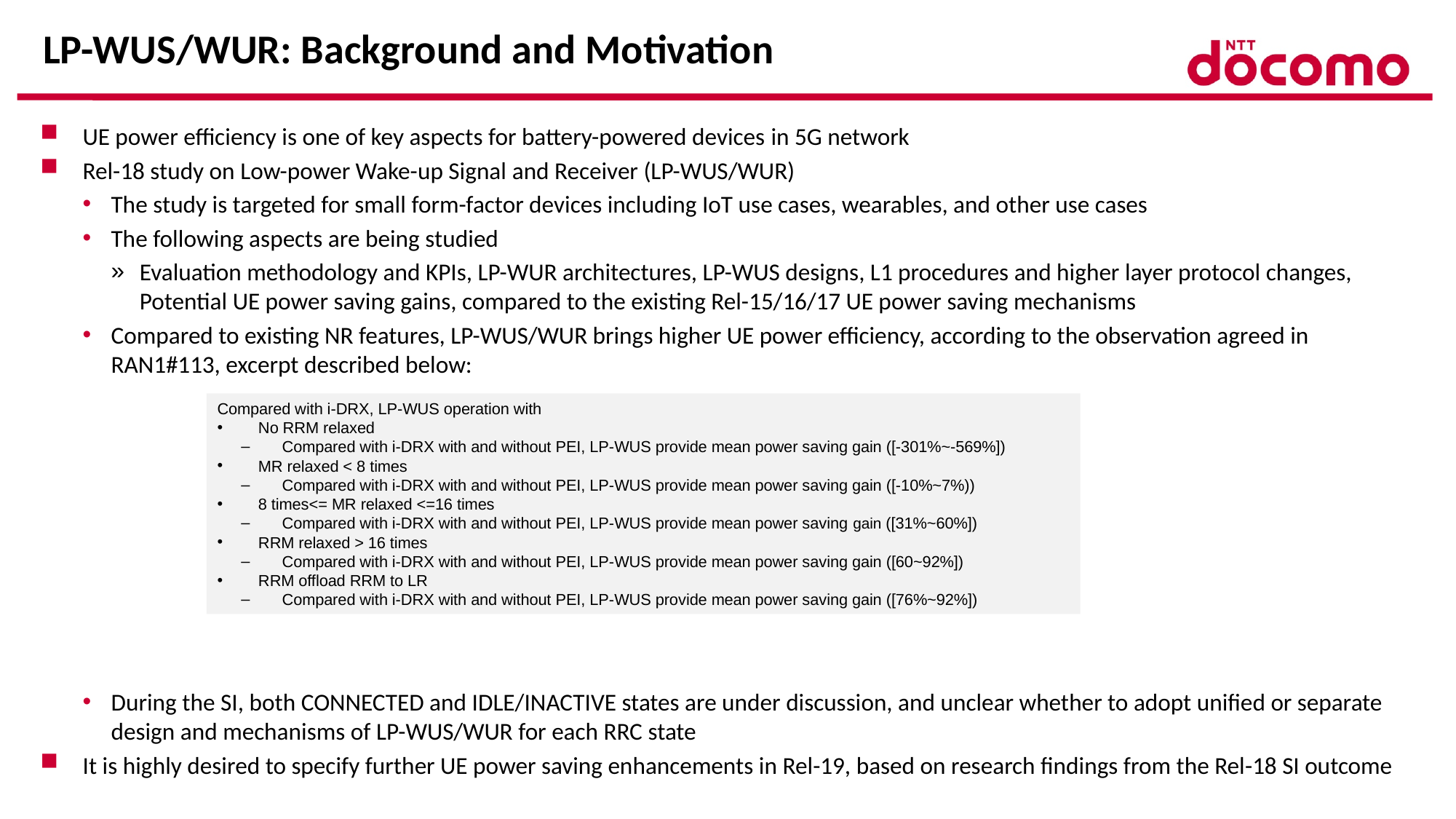

# LP-WUS/WUR: Background and Motivation
UE power efficiency is one of key aspects for battery-powered devices in 5G network
Rel-18 study on Low-power Wake-up Signal and Receiver (LP-WUS/WUR)
The study is targeted for small form-factor devices including IoT use cases, wearables, and other use cases
The following aspects are being studied
Evaluation methodology and KPIs, LP-WUR architectures, LP-WUS designs, L1 procedures and higher layer protocol changes, Potential UE power saving gains, compared to the existing Rel-15/16/17 UE power saving mechanisms
Compared to existing NR features, LP-WUS/WUR brings higher UE power efficiency, according to the observation agreed in RAN1#113, excerpt described below:

During the SI, both CONNECTED and IDLE/INACTIVE states are under discussion, and unclear whether to adopt unified or separate design and mechanisms of LP-WUS/WUR for each RRC state
It is highly desired to specify further UE power saving enhancements in Rel-19, based on research findings from the Rel-18 SI outcome
Compared with i-DRX, LP-WUS operation with
No RRM relaxed
Compared with i-DRX with and without PEI, LP-WUS provide mean power saving gain ([-301%~-569%])
MR relaxed < 8 times
Compared with i-DRX with and without PEI, LP-WUS provide mean power saving gain ([-10%~7%))
8 times<= MR relaxed <=16 times
Compared with i-DRX with and without PEI, LP-WUS provide mean power saving gain ([31%~60%])
RRM relaxed > 16 times
Compared with i-DRX with and without PEI, LP-WUS provide mean power saving gain ([60~92%])
RRM offload RRM to LR
Compared with i-DRX with and without PEI, LP-WUS provide mean power saving gain ([76%~92%])